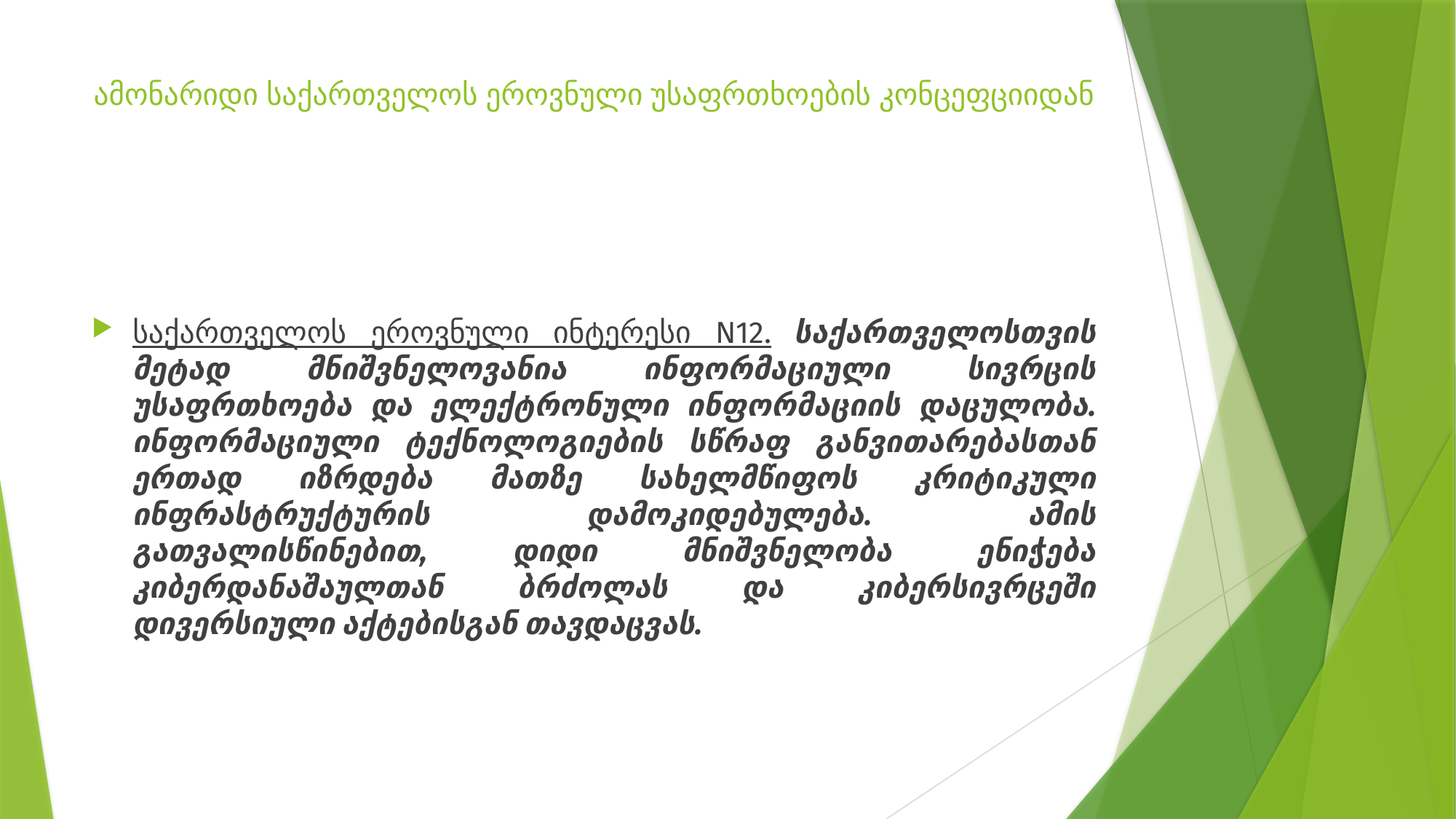

# ამონარიდი საქართველოს ეროვნული უსაფრთხოების კონცეფციიდან
საქართველოს ეროვნული ინტერესი N12. საქართველოსთვის მეტად მნიშვნელოვანია ინფორმაციული სივრცის უსაფრთხოება და ელექტრონული ინფორმაციის დაცულობა. ინფორმაციული ტექნოლოგიების სწრაფ განვითარებასთან ერთად იზრდება მათზე სახელმწიფოს კრიტიკული ინფრასტრუქტურის დამოკიდებულება. ამის გათვალისწინებით, დიდი მნიშვნელობა ენიჭება კიბერდანაშაულთან ბრძოლას და კიბერსივრცეში დივერსიული აქტებისგან თავდაცვას.